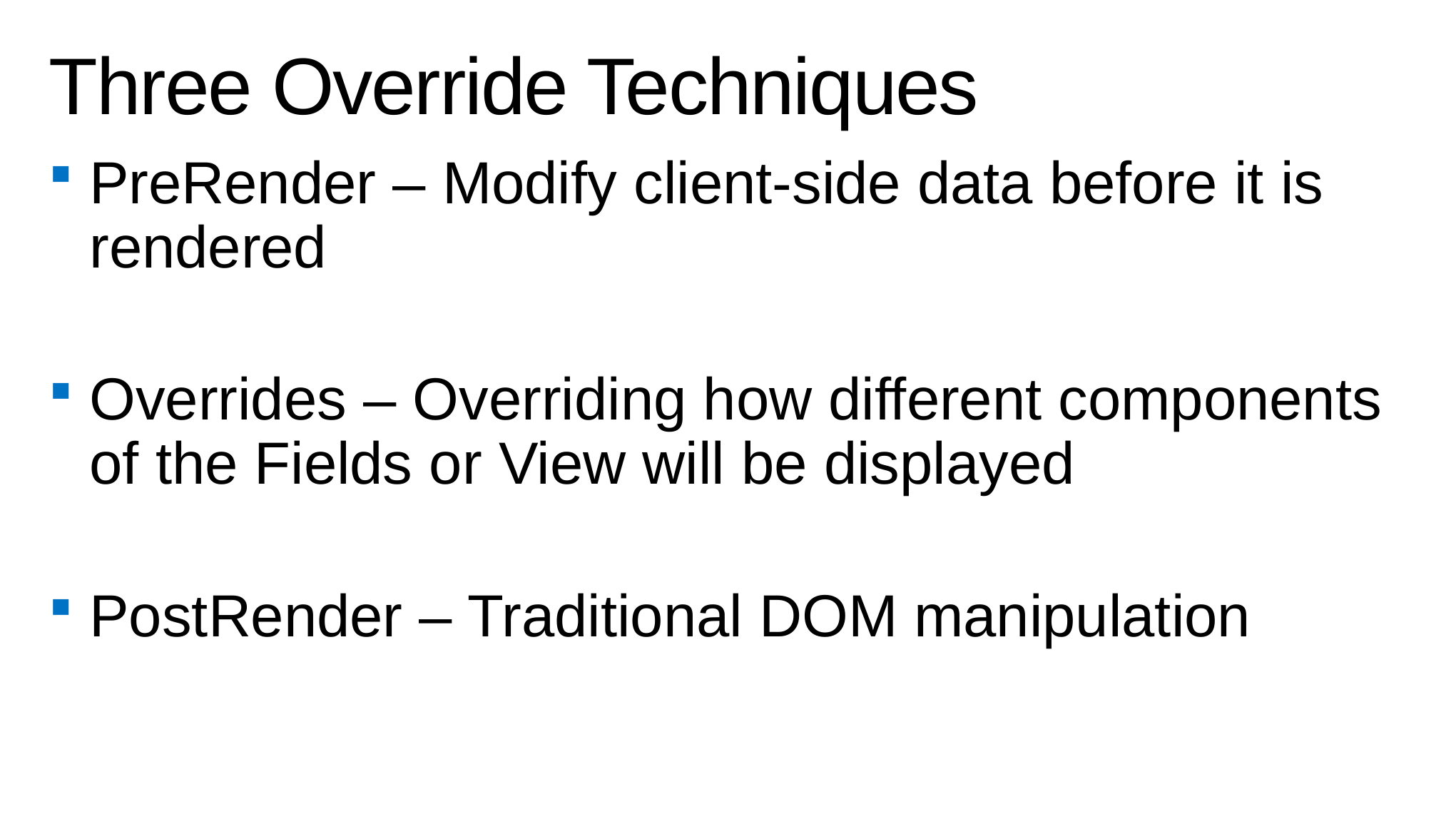

# Three Override Techniques
PreRender – Modify client-side data before it is rendered

Overrides – Overriding how different components of the Fields or View will be displayed

PostRender – Traditional DOM manipulation